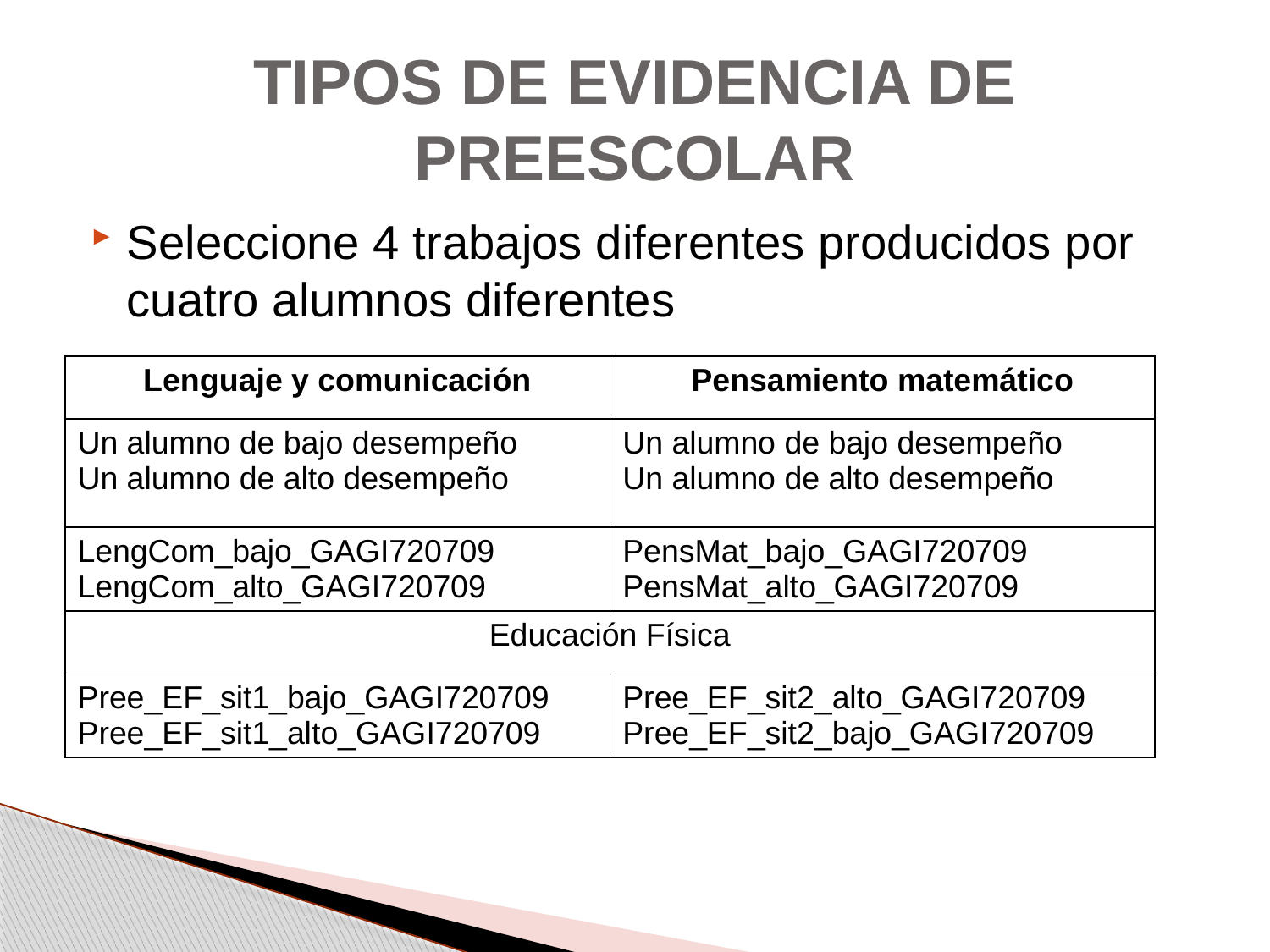

# TIPOS DE EVIDENCIA DE PREESCOLAR
Seleccione 4 trabajos diferentes producidos por cuatro alumnos diferentes

| Lenguaje y comunicación | Pensamiento matemático |
| --- | --- |
| Un alumno de bajo desempeño Un alumno de alto desempeño | Un alumno de bajo desempeño Un alumno de alto desempeño |
| LengCom\_bajo\_GAGI720709 LengCom\_alto\_GAGI720709 | PensMat\_bajo\_GAGI720709 PensMat\_alto\_GAGI720709 |
| Educación Física |  |
| Pree\_EF\_sit1\_bajo\_GAGI720709 Pree\_EF\_sit1\_alto\_GAGI720709 | Pree\_EF\_sit2\_alto\_GAGI720709 Pree\_EF\_sit2\_bajo\_GAGI720709 |